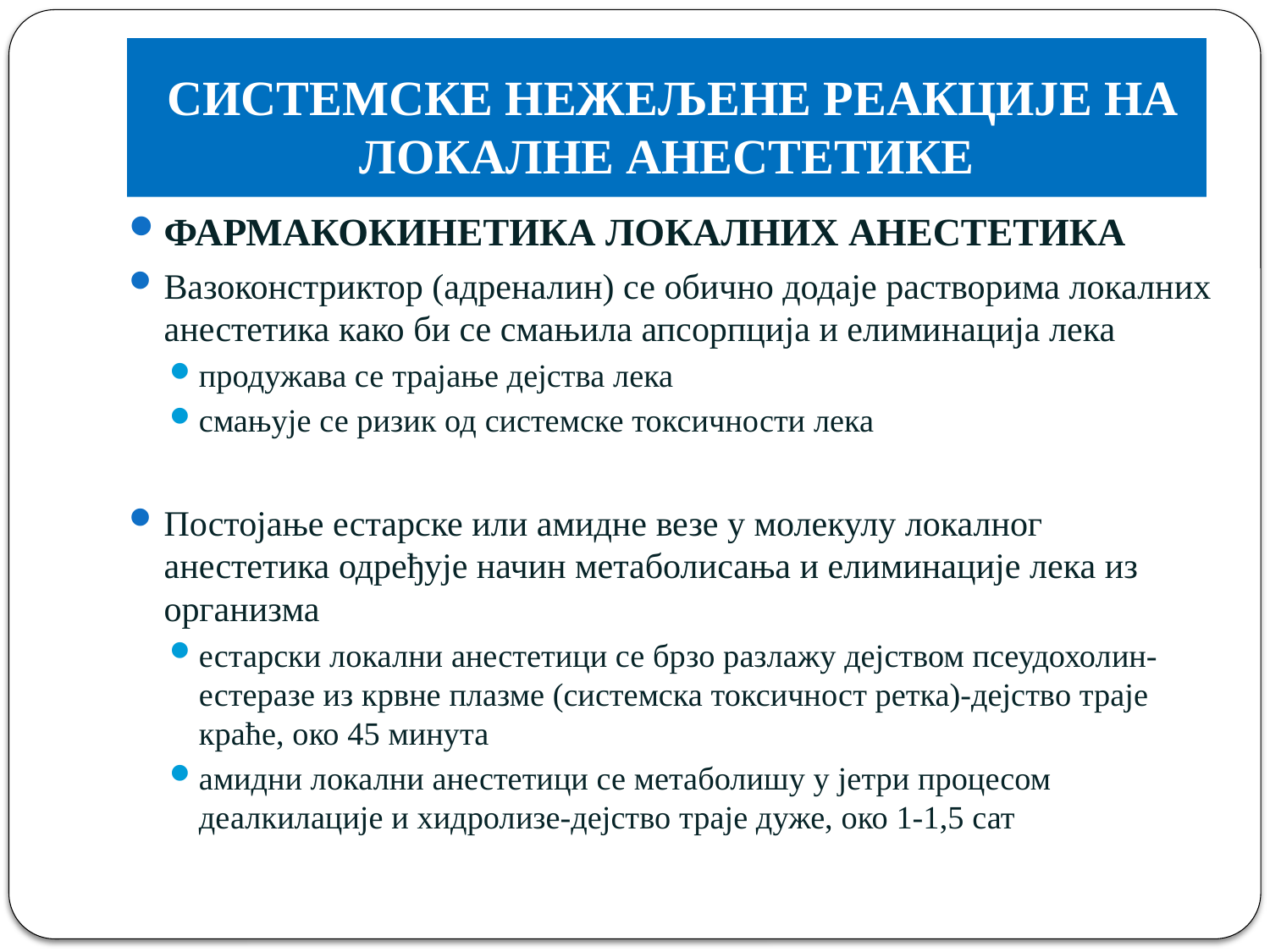

# СИСТЕМСКЕ НЕЖЕЉЕНЕ РЕАКЦИЈЕ НА ЛОКАЛНЕ АНЕСТЕТИКЕ
ФАРМАКОКИНЕТИКА ЛОКАЛНИХ АНЕСТЕТИКА
Вазоконстриктор (адреналин) се обично додаје растворима локалних анестетика како би се смањила апсорпција и елиминација лека
продужава се трајање дејства лека
смањује се ризик од системске токсичности лека

Постојање естарске или амидне везе у молекулу локалног анестетика одређује начин метаболисања и елиминације лека из организма
естарски локални анестетици се брзо разлажу дејством псеудохолин-естеразе из крвне плазме (системска токсичност ретка)-дејство траје краће, око 45 минута
амидни локални анестетици се метаболишу у јетри процесом деалкилације и хидролизе-дејство траје дуже, око 1-1,5 сат